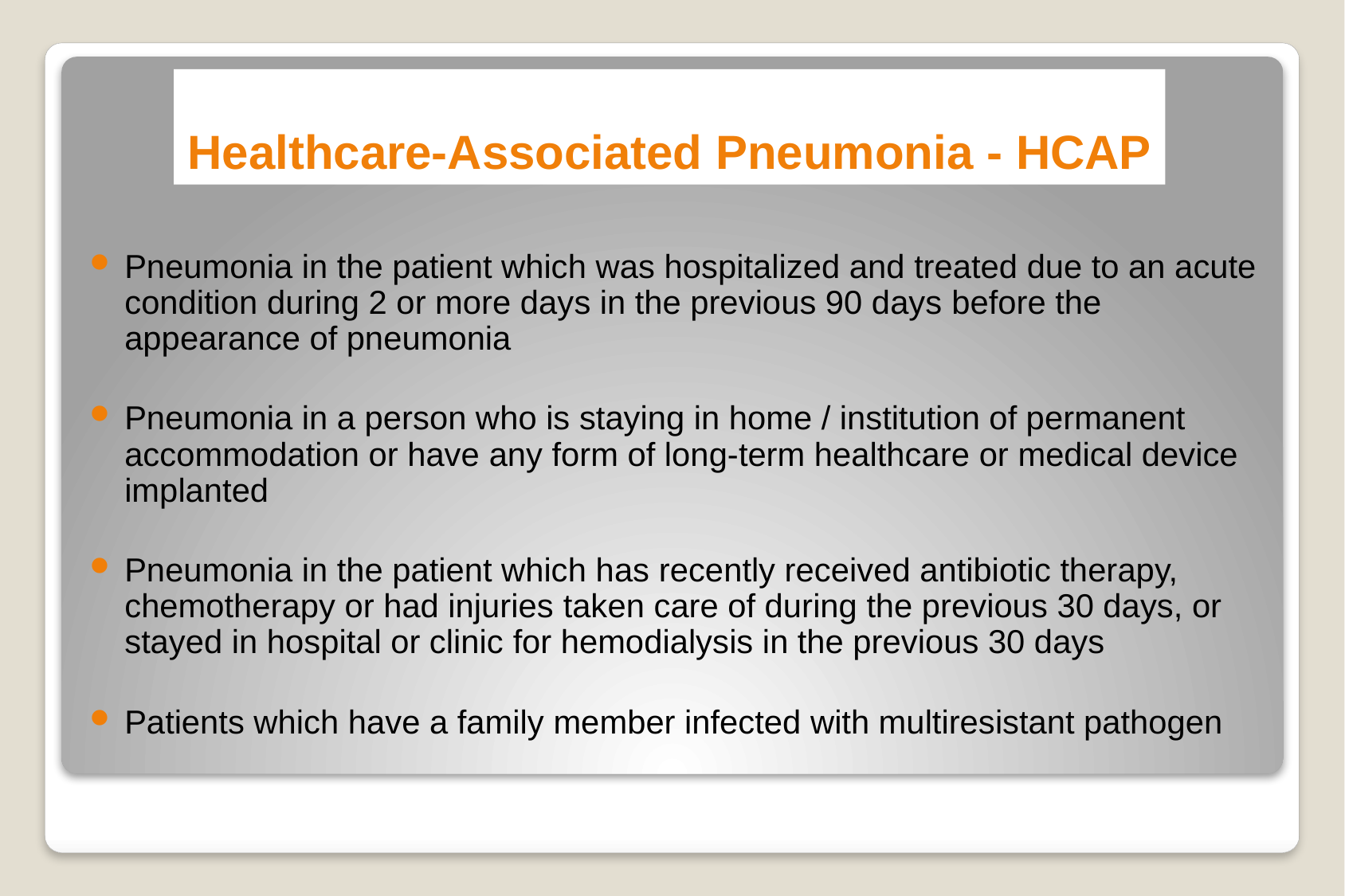

# Healthcare-Associated Pneumonia - HCAP
Pneumonia in the patient which was hospitalized and treated due to an acute condition during 2 or more days in the previous 90 days before the appearance of pneumonia

Pneumonia in a person who is staying in home / institution of permanent accommodation or have any form of long-term healthcare or medical device implanted

Pneumonia in the patient which has recently received antibiotic therapy, chemotherapy or had injuries taken care of during the previous 30 days, or stayed in hospital or clinic for hemodialysis in the previous 30 days

Patients which have a family member infected with multiresistant pathogen